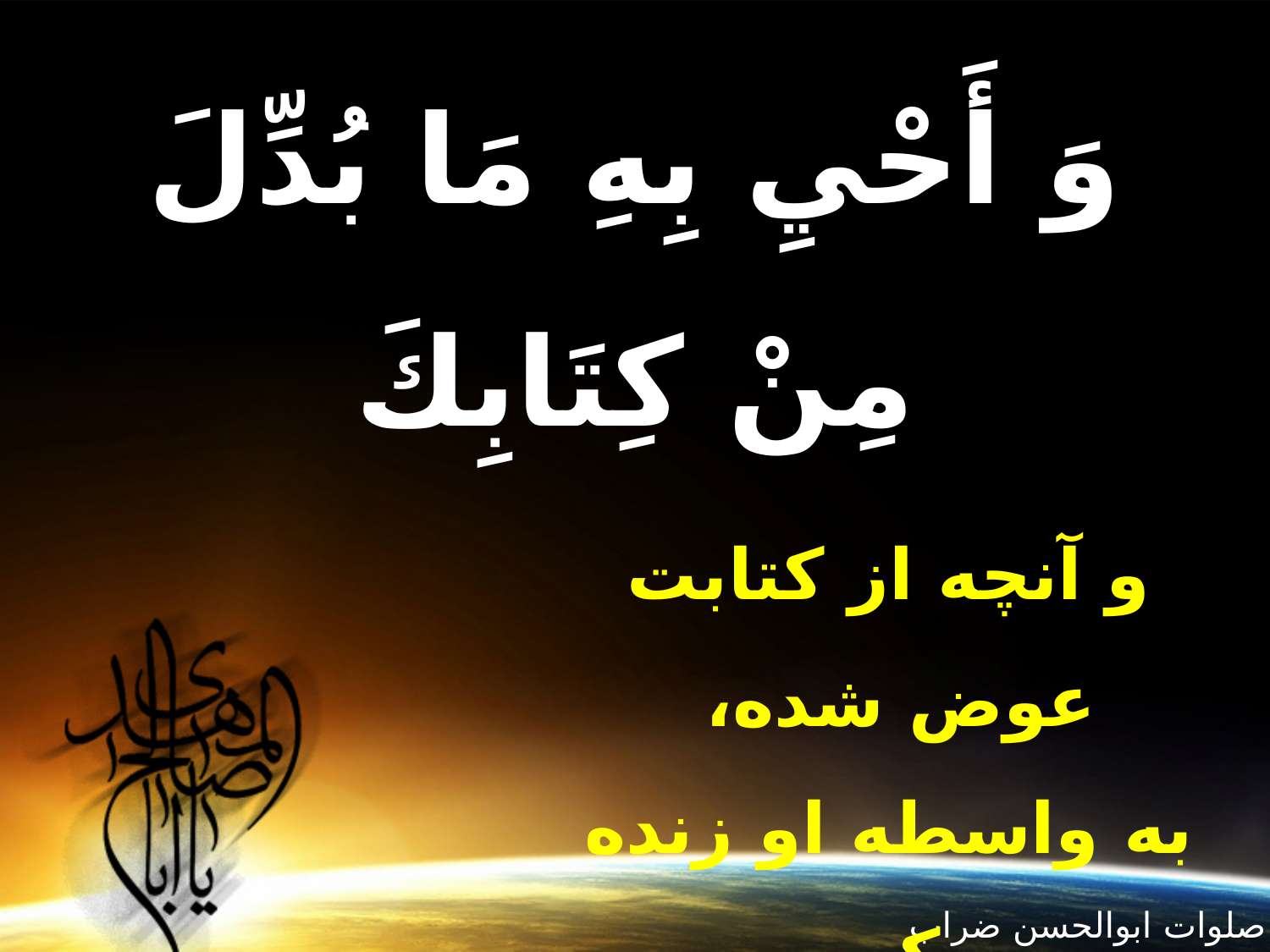

وَ أَحْيِ بِهِ مَا بُدِّلَ مِنْ كِتَابِكَ‏
و آنچه از كتابت عوض شده،
به واسطه او زنده كن